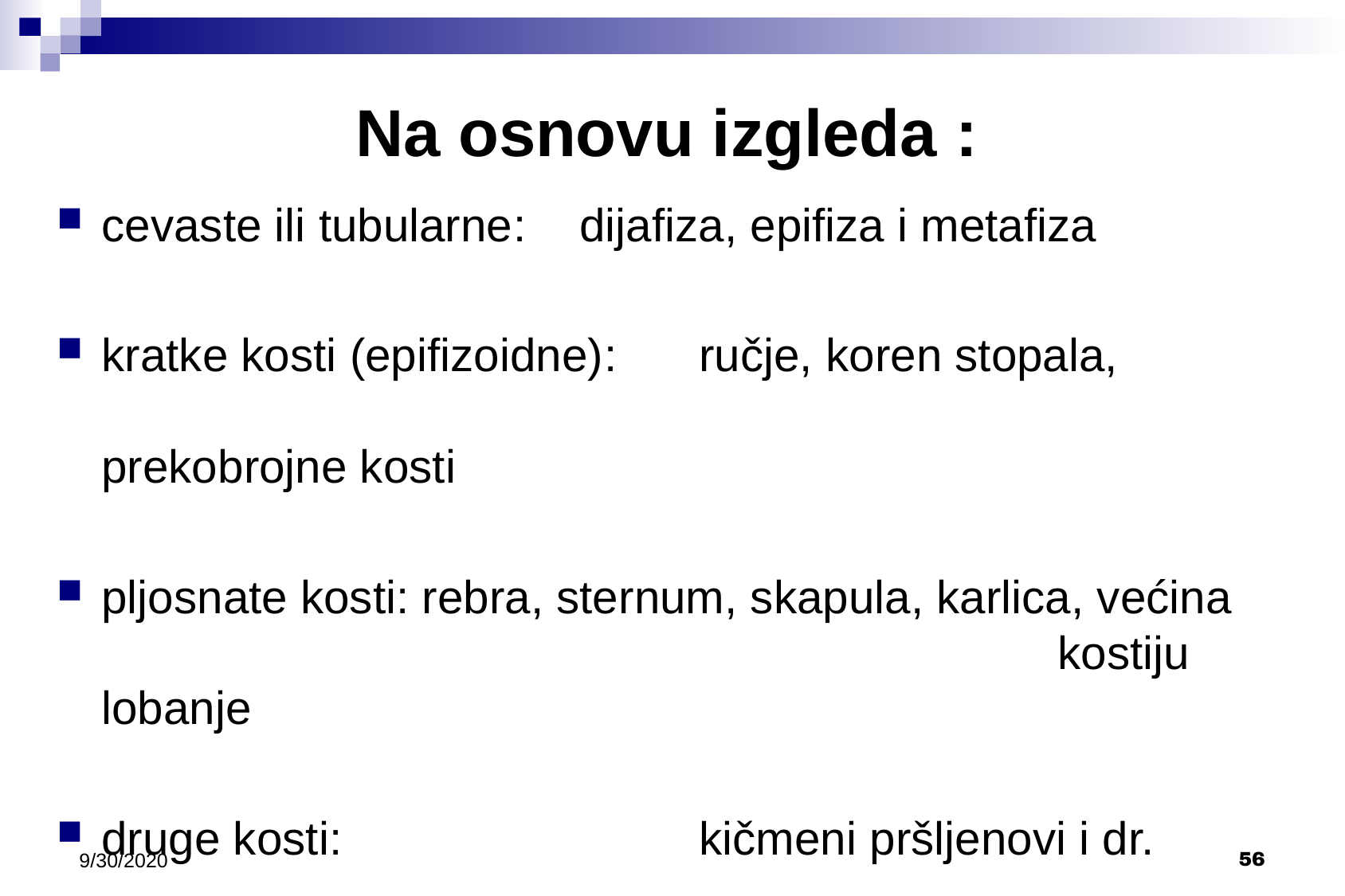

# Na osnovu izgleda :
cevaste ili tubularne: 	dijafiza, epifiza i metafiza

kratke kosti (epifizoidne):  	ručje, koren stopala, 									prekobrojne kosti

pljosnate kosti: rebra, sternum, skapula, karlica, većina 								kostiju lobanje

druge kosti:			kičmeni pršljenovi i dr.
9/30/2020
56